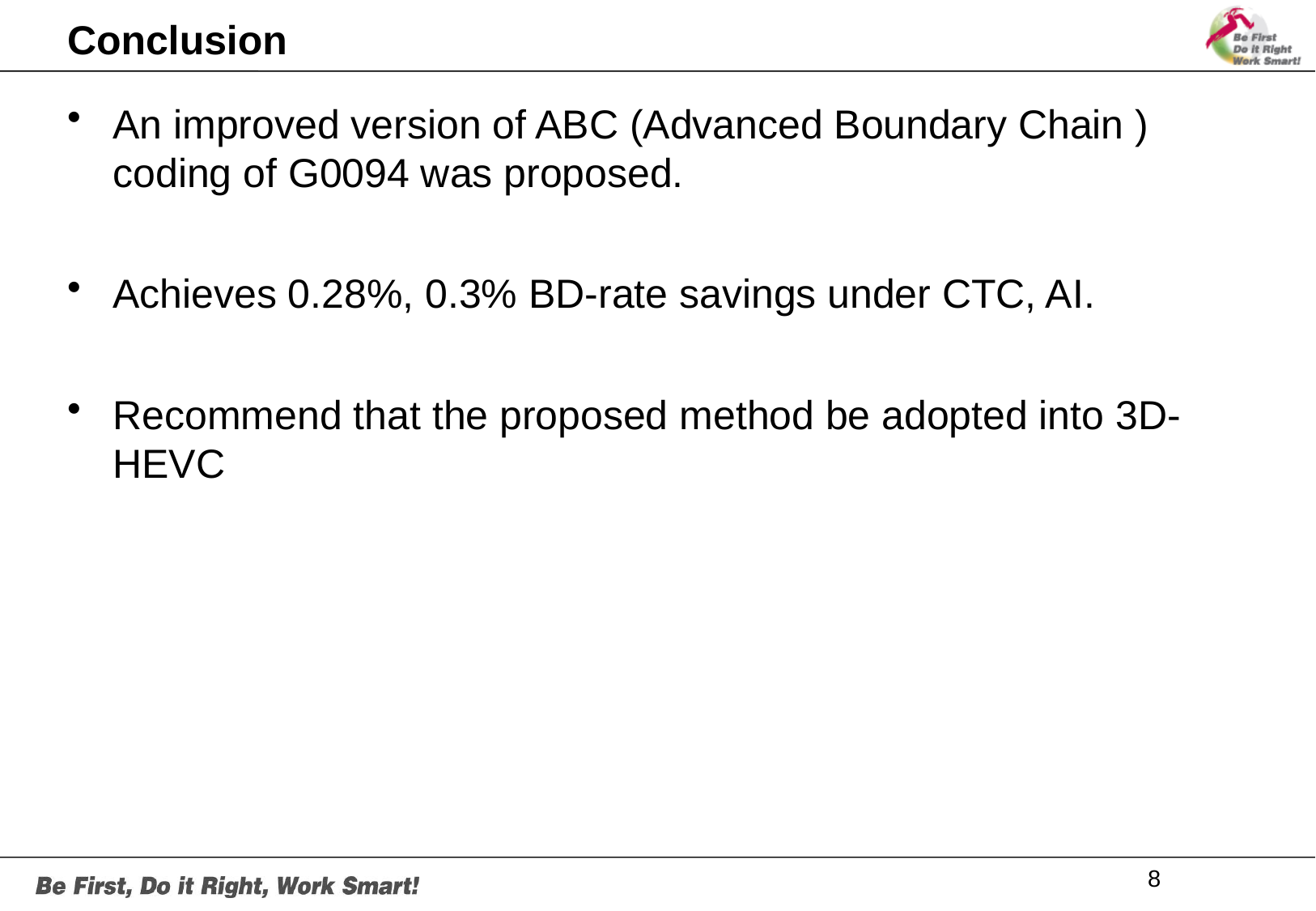

# Conclusion
An improved version of ABC (Advanced Boundary Chain ) coding of G0094 was proposed.

Achieves 0.28%, 0.3% BD-rate savings under CTC, AI.

Recommend that the proposed method be adopted into 3D-HEVC

8